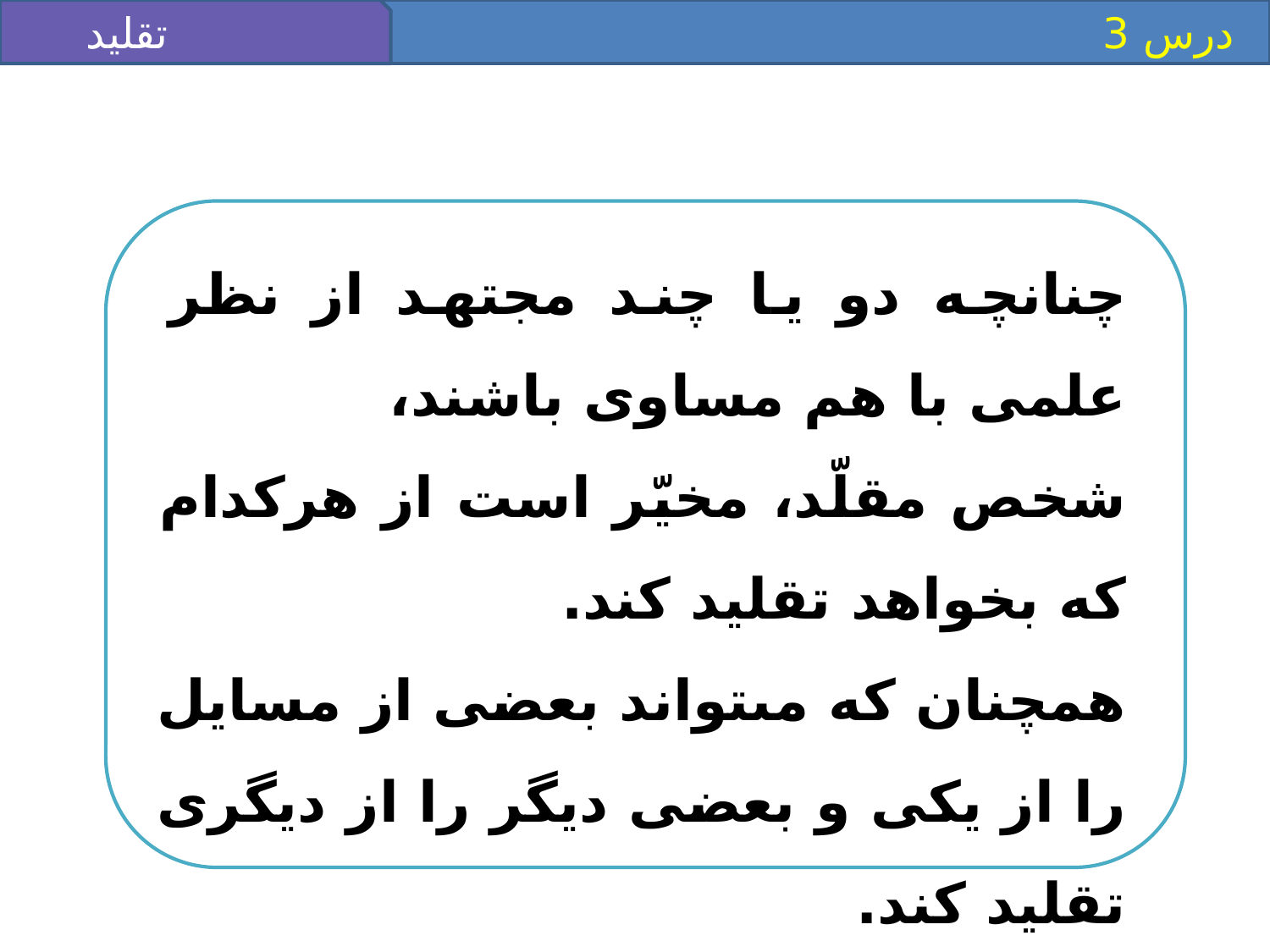

تقليد
 درس 3

چنانچه دو يا چند مجتهد از نظر علمى با هم مساوى باشند،
شخص مقلّد، مخيّر است از هركدام كه بخواهد تقليد كند.
همچنان كه مى‏تواند بعضى از مسايل را از يكى و بعضى ديگر را از ديگرى تقليد كند.